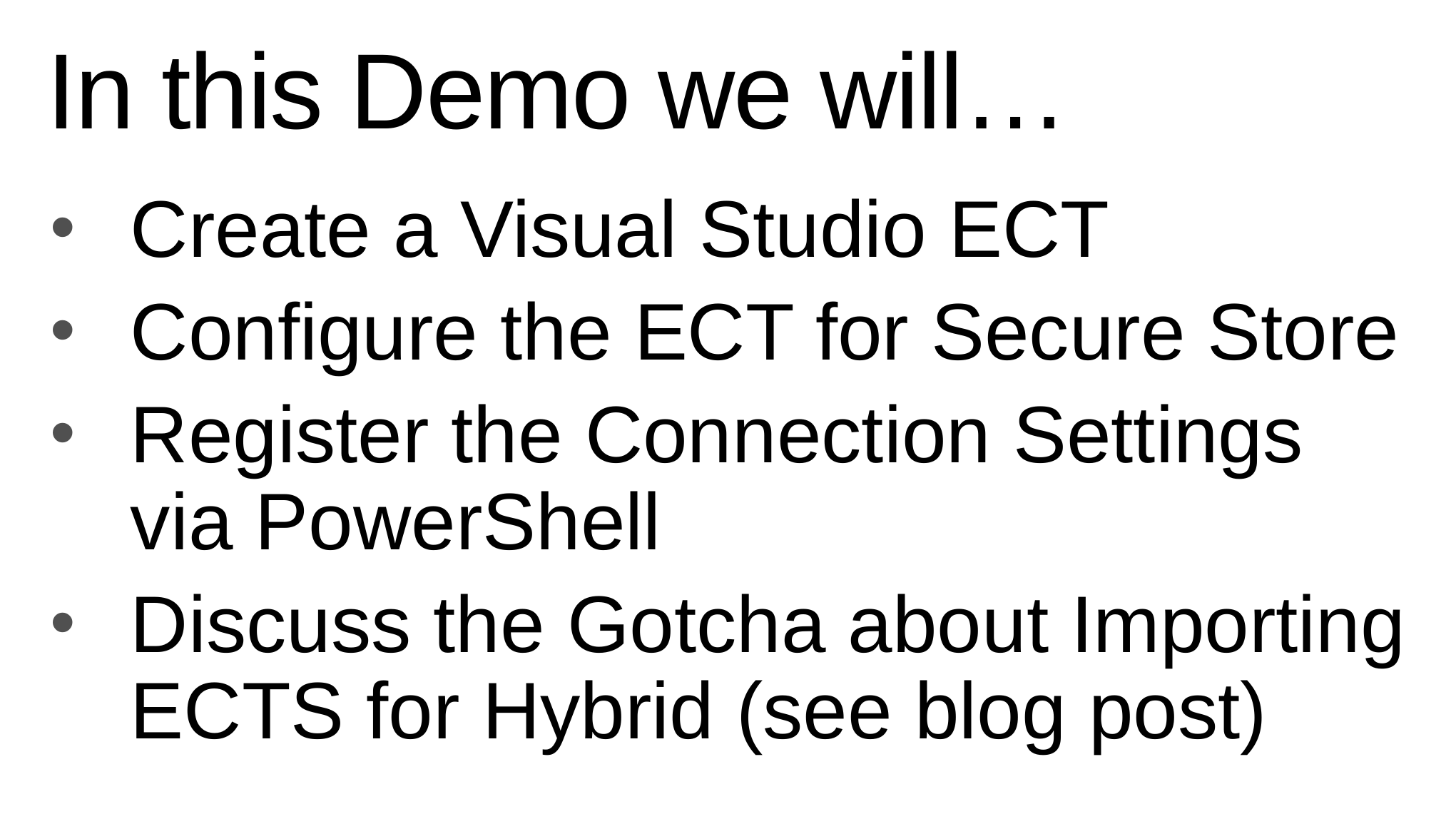

# In this Demo we will…
Create a Visual Studio ECT
Configure the ECT for Secure Store
Register the Connection Settings via PowerShell
Discuss the Gotcha about Importing ECTS for Hybrid (see blog post)